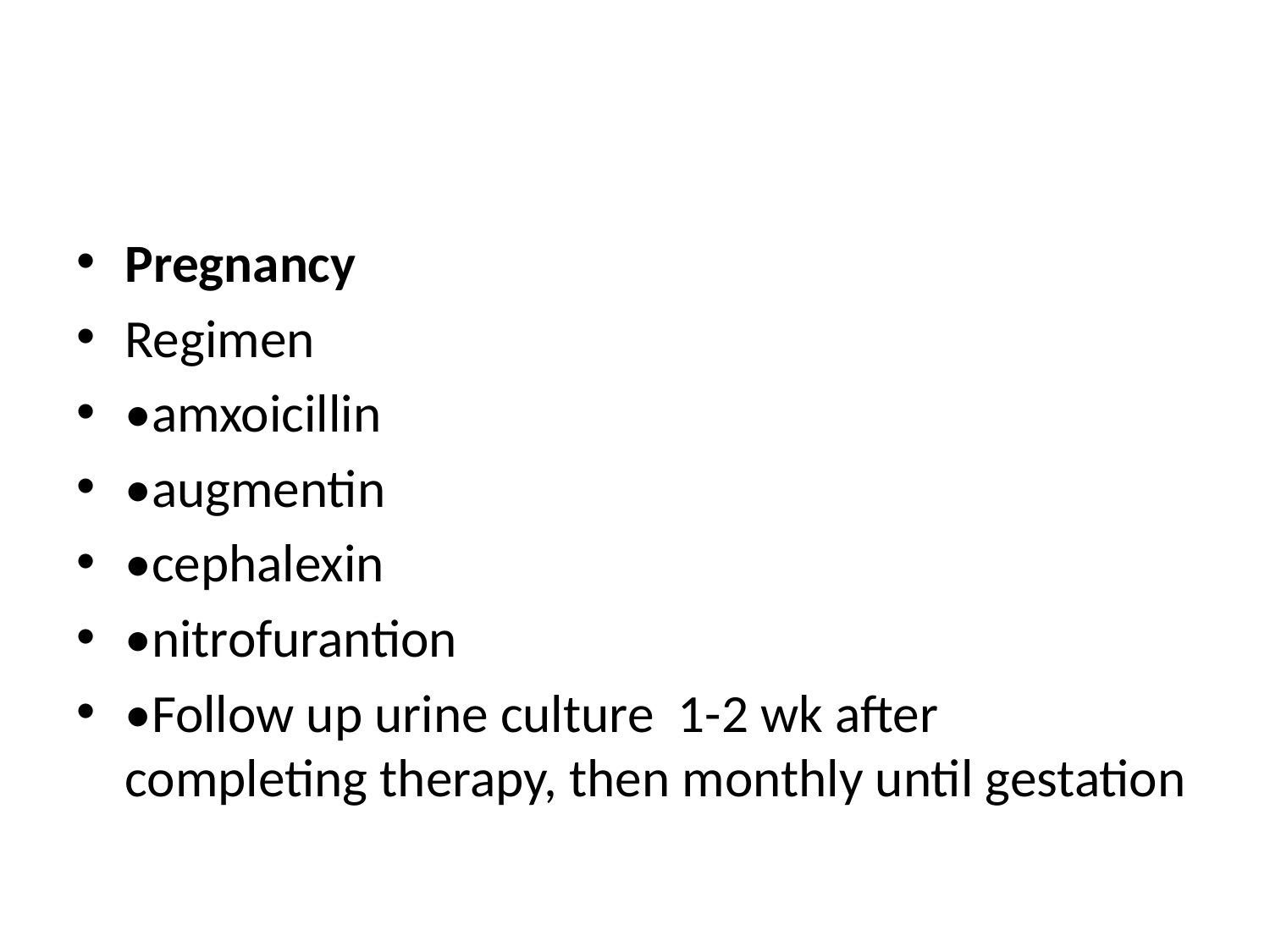

#
Pregnancy
Regimen
•amxoicillin
•augmentin
•cephalexin
•nitrofurantion
•Follow up urine culture  1-2 wk after completing therapy, then monthly until gestation